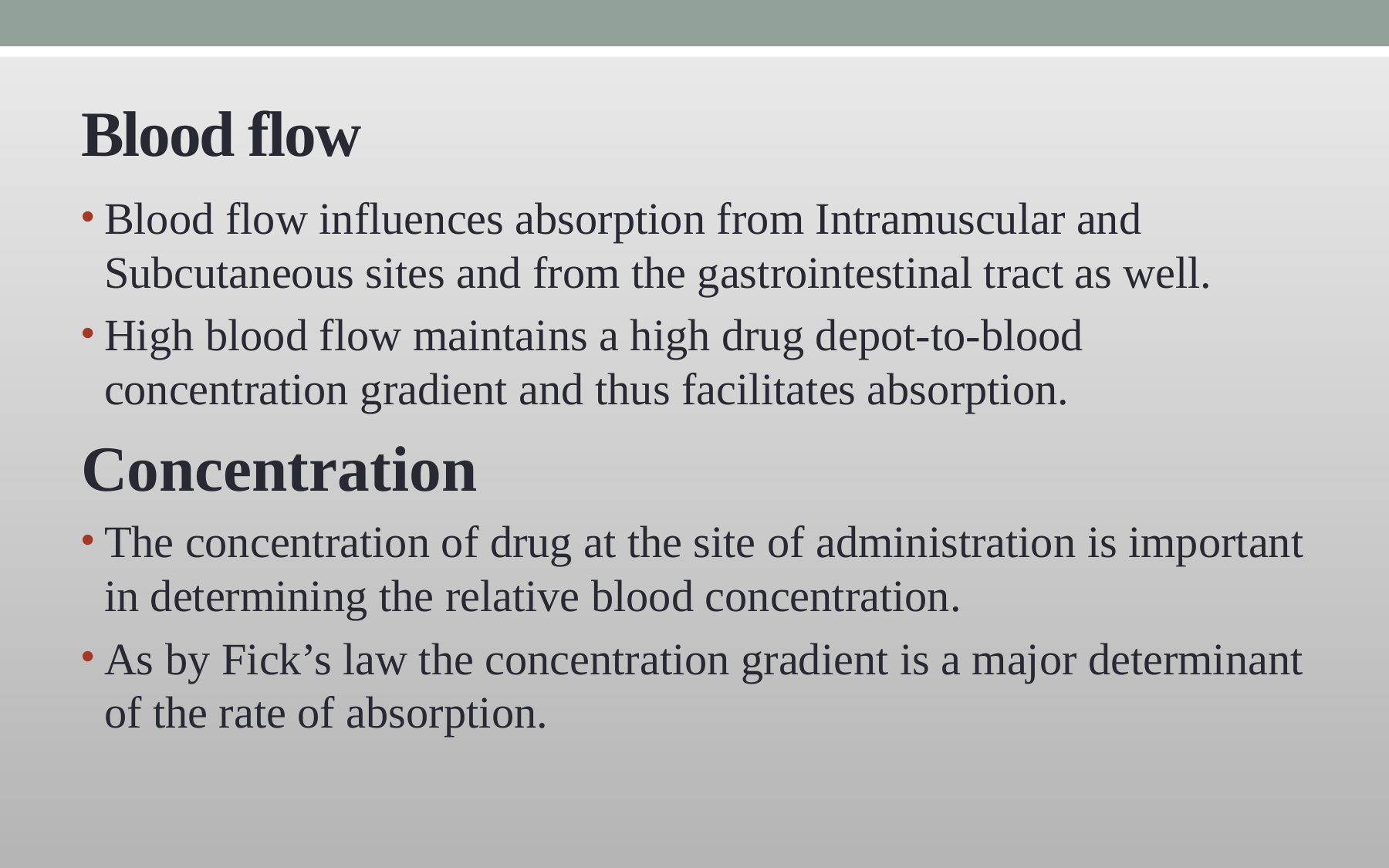

# Blood flow
Blood flow influences absorption from Intramuscular and Subcutaneous sites and from the gastrointestinal tract as well.
High blood flow maintains a high drug depot-to-blood concentration gradient and thus facilitates absorption.
Concentration
The concentration of drug at the site of administration is important in determining the relative blood concentration.
As by Fick’s law the concentration gradient is a major determinant of the rate of absorption.